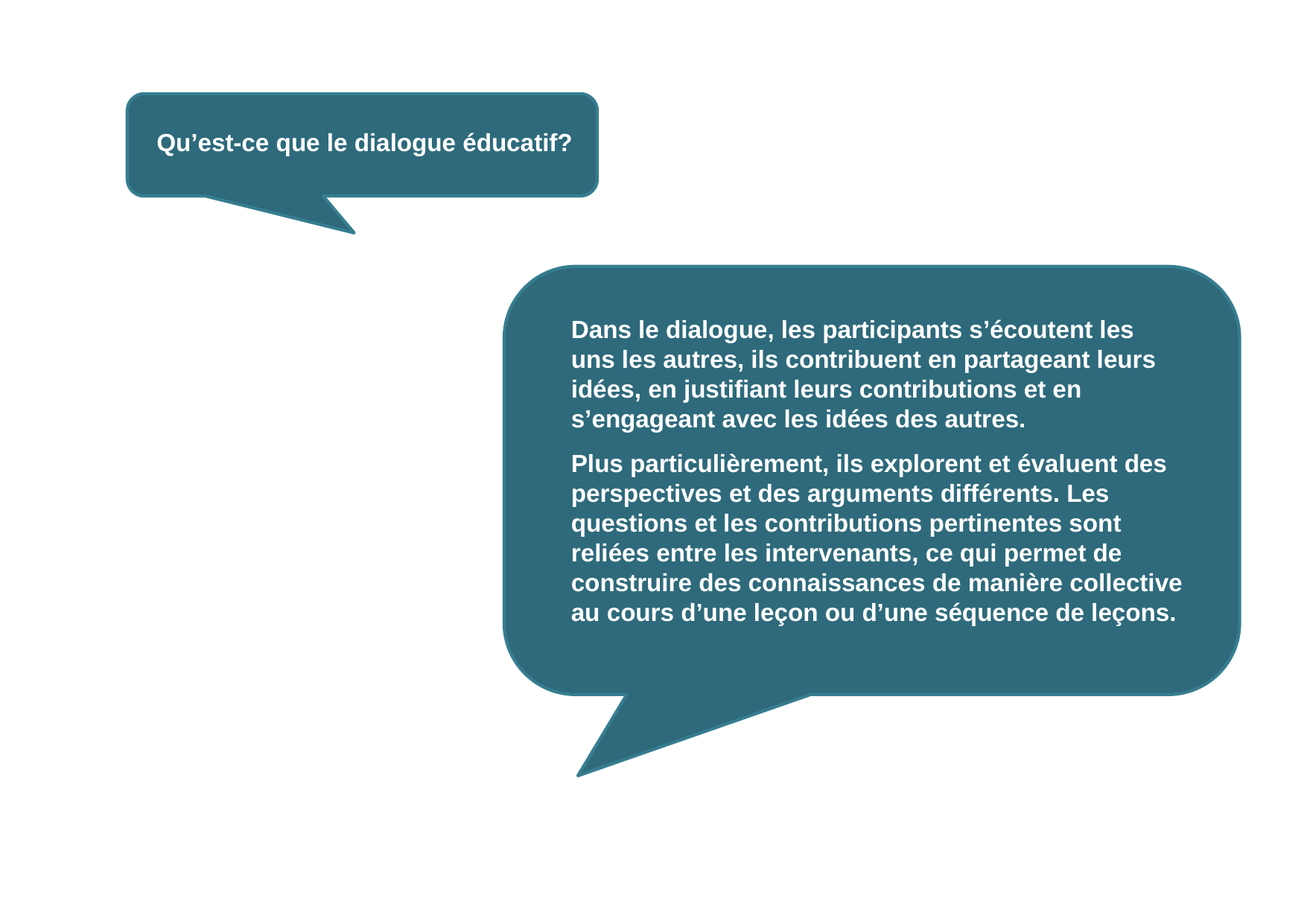

Qu’est-ce que le dialogue éducatif?

Dans le dialogue, les participants s’écoutent les uns les autres, ils contribuent en partageant leurs idées, en justifiant leurs contributions et en s’engageant avec les idées des autres.
Plus particulièrement, ils explorent et évaluent des perspectives et des arguments différents. Les questions et les contributions pertinentes sont reliées entre les intervenants, ce qui permet de construire des connaissances de manière collective au cours d’une leçon ou d’une séquence de leçons.